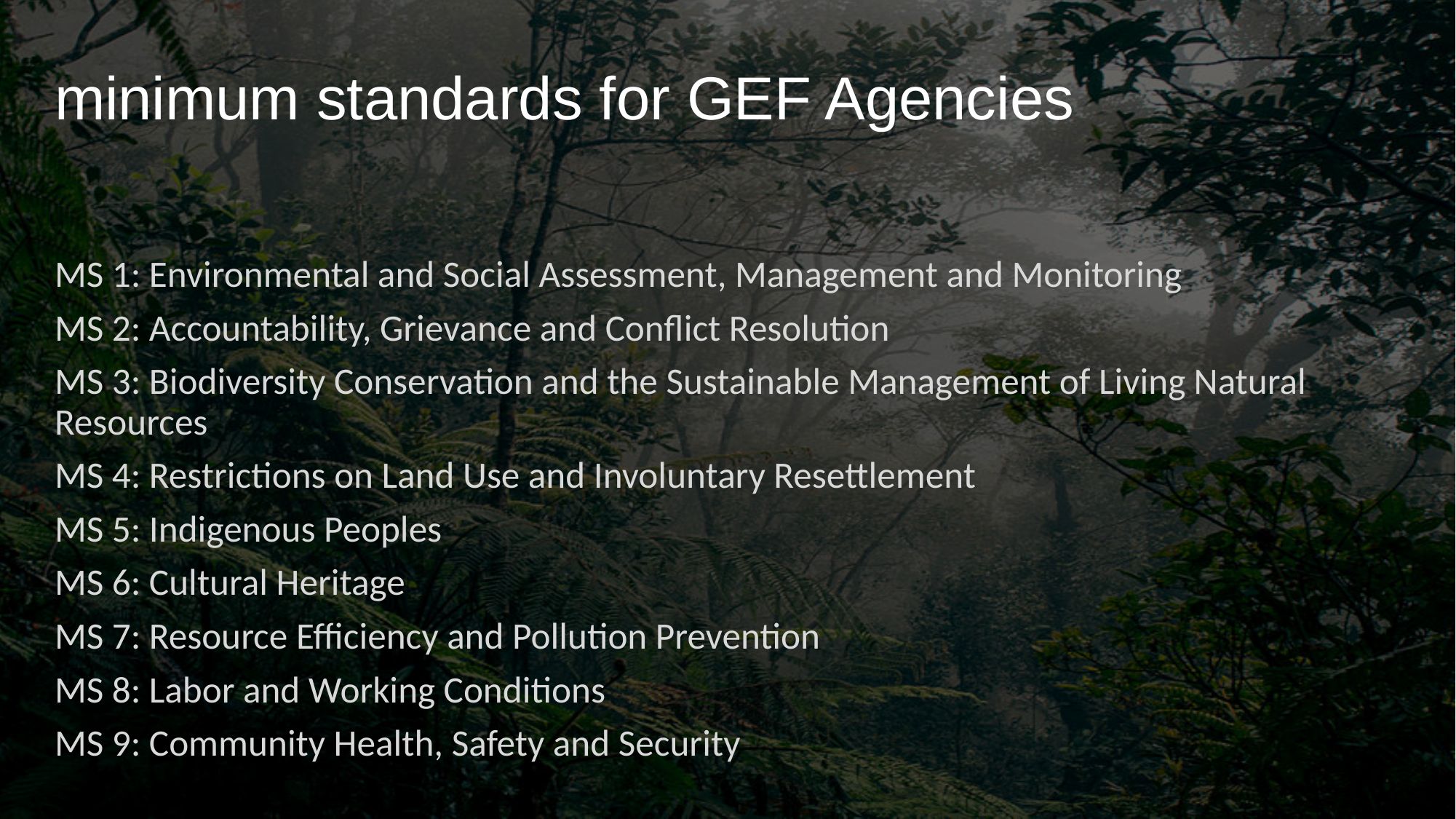

# minimum standards for GEF Agencies
MS 1: Environmental and Social Assessment, Management and Monitoring
MS 2: Accountability, Grievance and Conflict Resolution
MS 3: Biodiversity Conservation and the Sustainable Management of Living Natural Resources
MS 4: Restrictions on Land Use and Involuntary Resettlement
MS 5: Indigenous Peoples
MS 6: Cultural Heritage
MS 7: Resource Efficiency and Pollution Prevention
MS 8: Labor and Working Conditions
MS 9: Community Health, Safety and Security